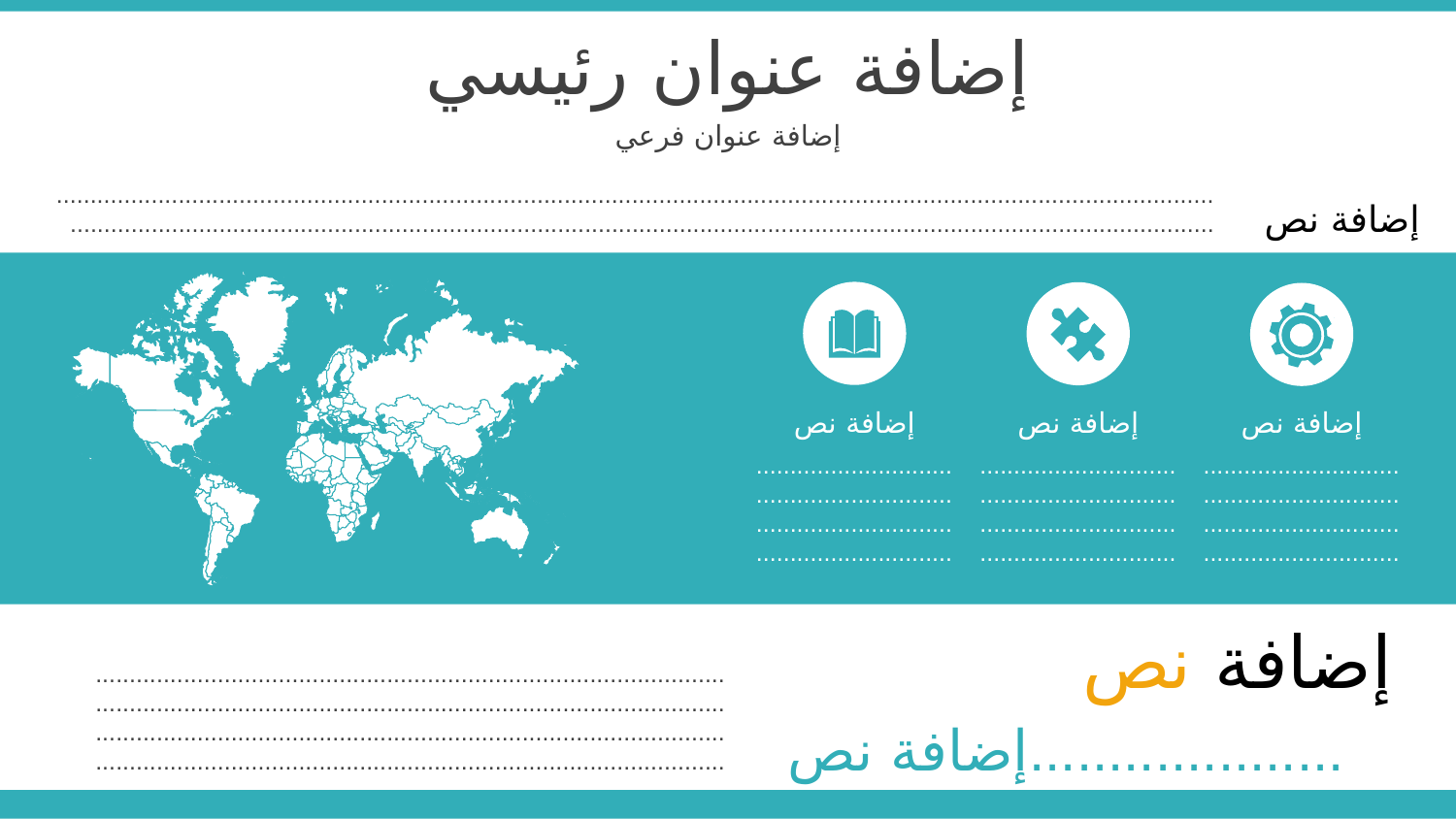

إضافة عنوان رئيسي
إضافة عنوان فرعي
....................................................................................................................................................................................................................................................................................................................................................
إضافة نص

إضافة نص
....................................................................................................................
إضافة نص
....................................................................................................................
إضافة نص
....................................................................................................................
إضافة نص
إضافة نص....................
....................................................................................................................................................................................................................................................................................................................................................................................